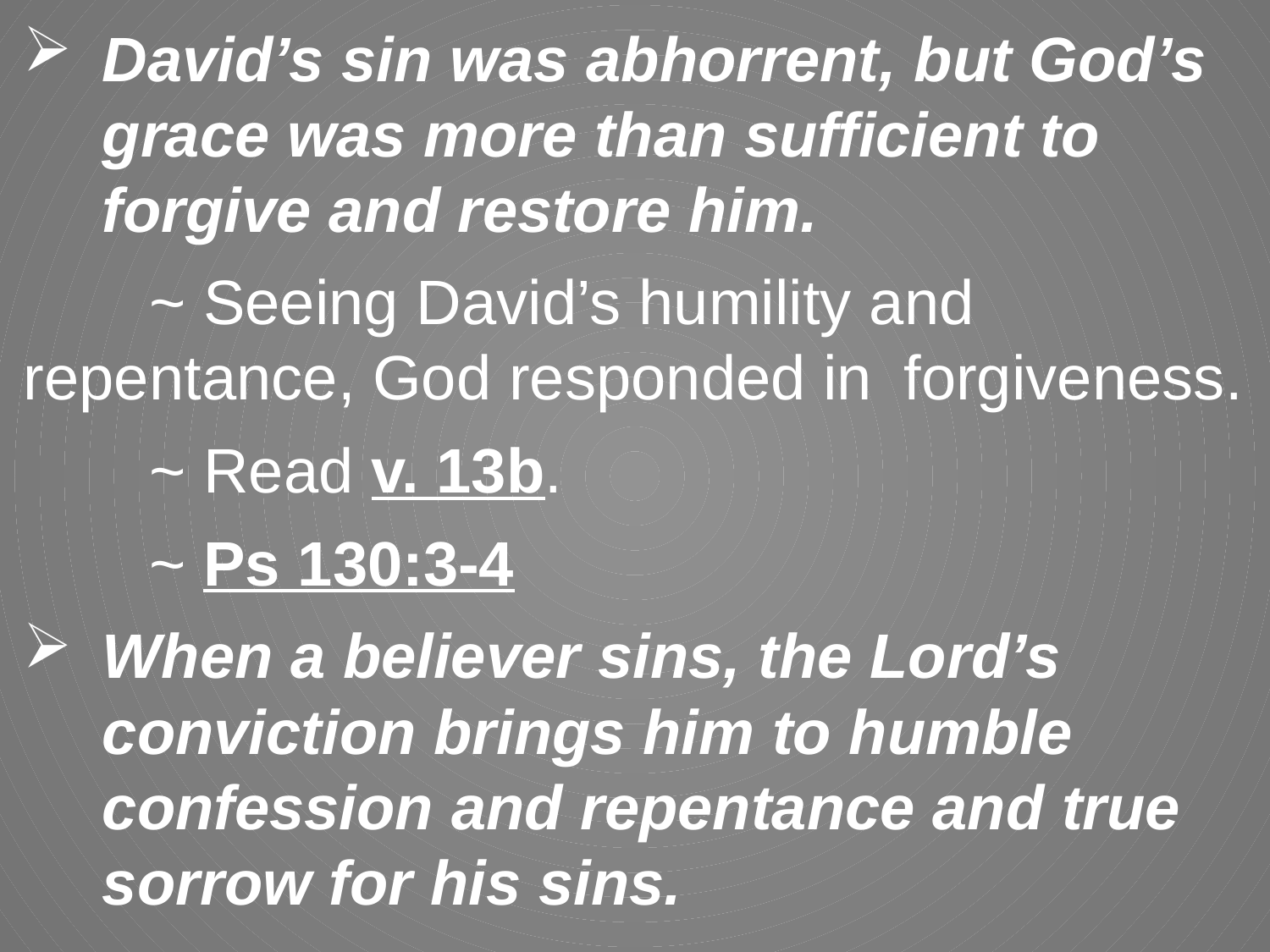

David’s sin was abhorrent, but God’s grace was more than sufficient to forgive and restore him.
	~ Seeing David’s humility and 					repentance, God responded in 				forgiveness.
	~ Read v. 13b.
	~ Ps 130:3-4
When a believer sins, the Lord’s conviction brings him to humble confession and repentance and true sorrow for his sins.